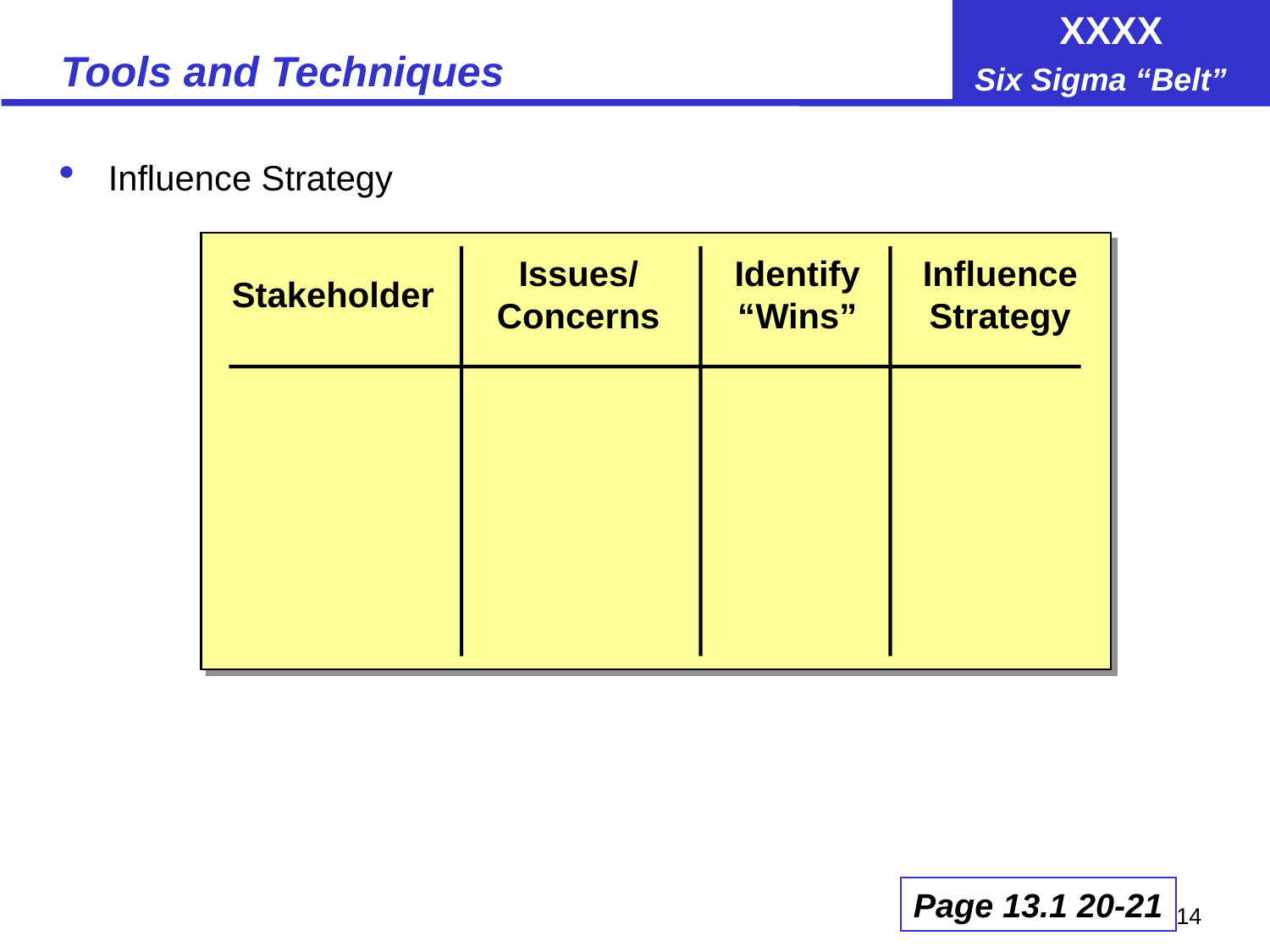

# Tools and Techniques
Influence Strategy

Issues/
Concerns
Identify
“Wins”
Influence
Strategy
Stakeholder

Page 13.1 20-21